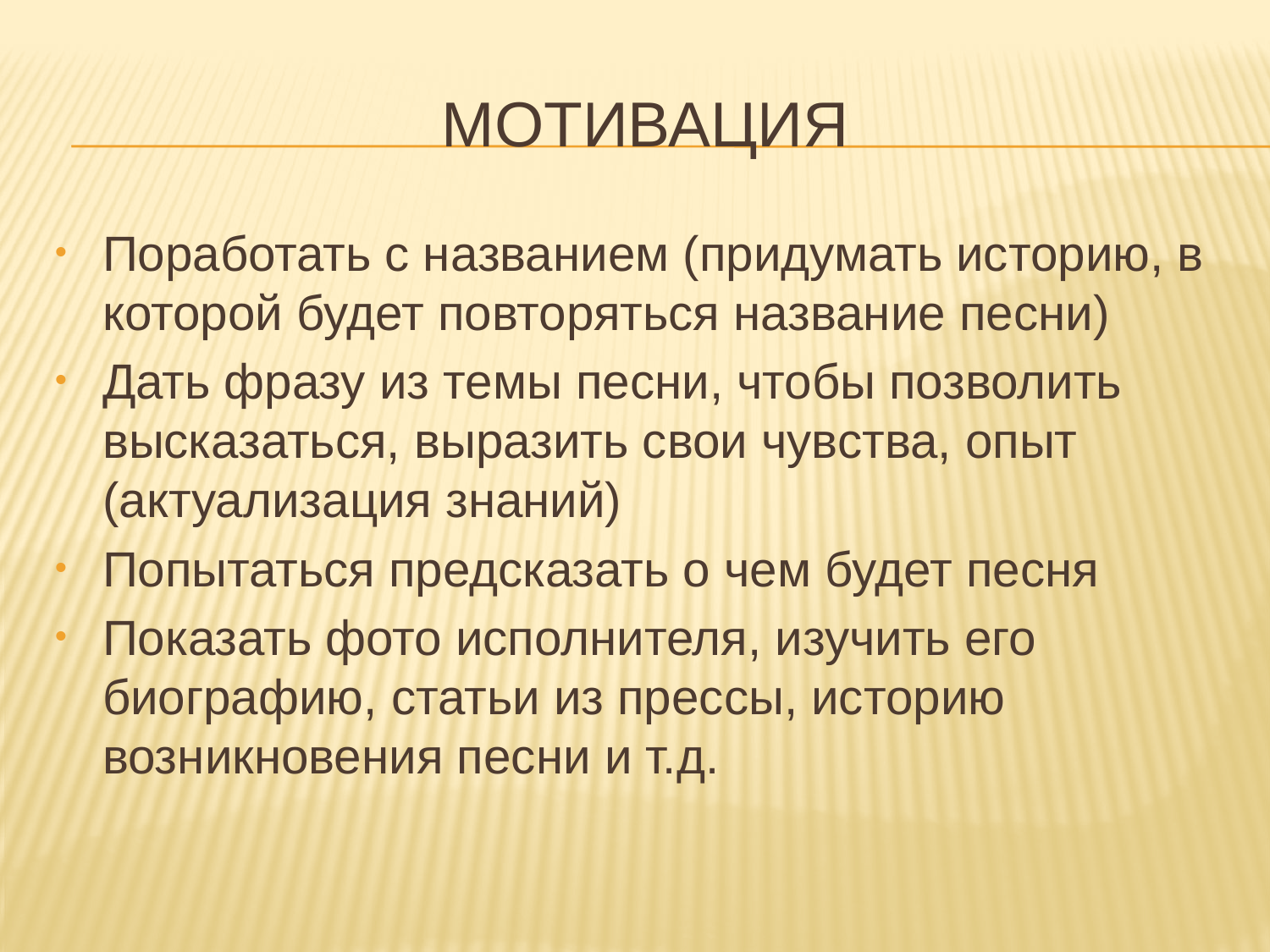

# мотивация
Поработать с названием (придумать историю, в которой будет повторяться название песни)
Дать фразу из темы песни, чтобы позволить высказаться, выразить свои чувства, опыт (актуализация знаний)
Попытаться предсказать о чем будет песня
Показать фото исполнителя, изучить его биографию, статьи из прессы, историю возникновения песни и т.д.